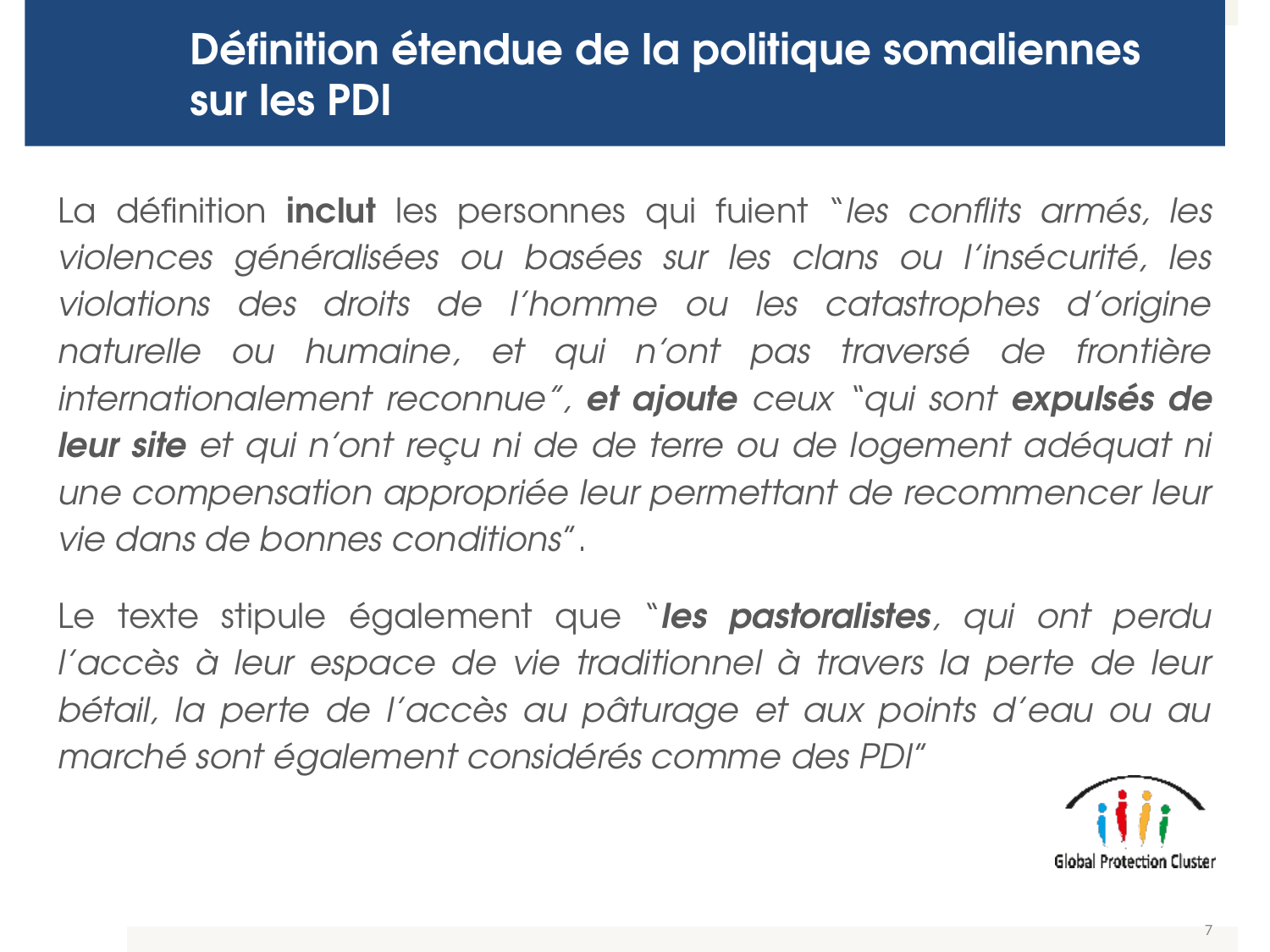

# Définition étendue de la politique somaliennes sur les PDI
La définition inclut les personnes qui fuient “les conflits armés, les violences généralisées ou basées sur les clans ou l’insécurité, les violations des droits de l’homme ou les catastrophes d’origine naturelle ou humaine, et qui n’ont pas traversé de frontière internationalement reconnue”, et ajoute ceux “qui sont expulsés de leur site et qui n’ont reçu ni de de terre ou de logement adéquat ni une compensation appropriée leur permettant de recommencer leur vie dans de bonnes conditions”.
Le texte stipule également que “les pastoralistes, qui ont perdu l’accès à leur espace de vie traditionnel à travers la perte de leur bétail, la perte de l’accès au pâturage et aux points d’eau ou au marché sont également considérés comme des PDI”